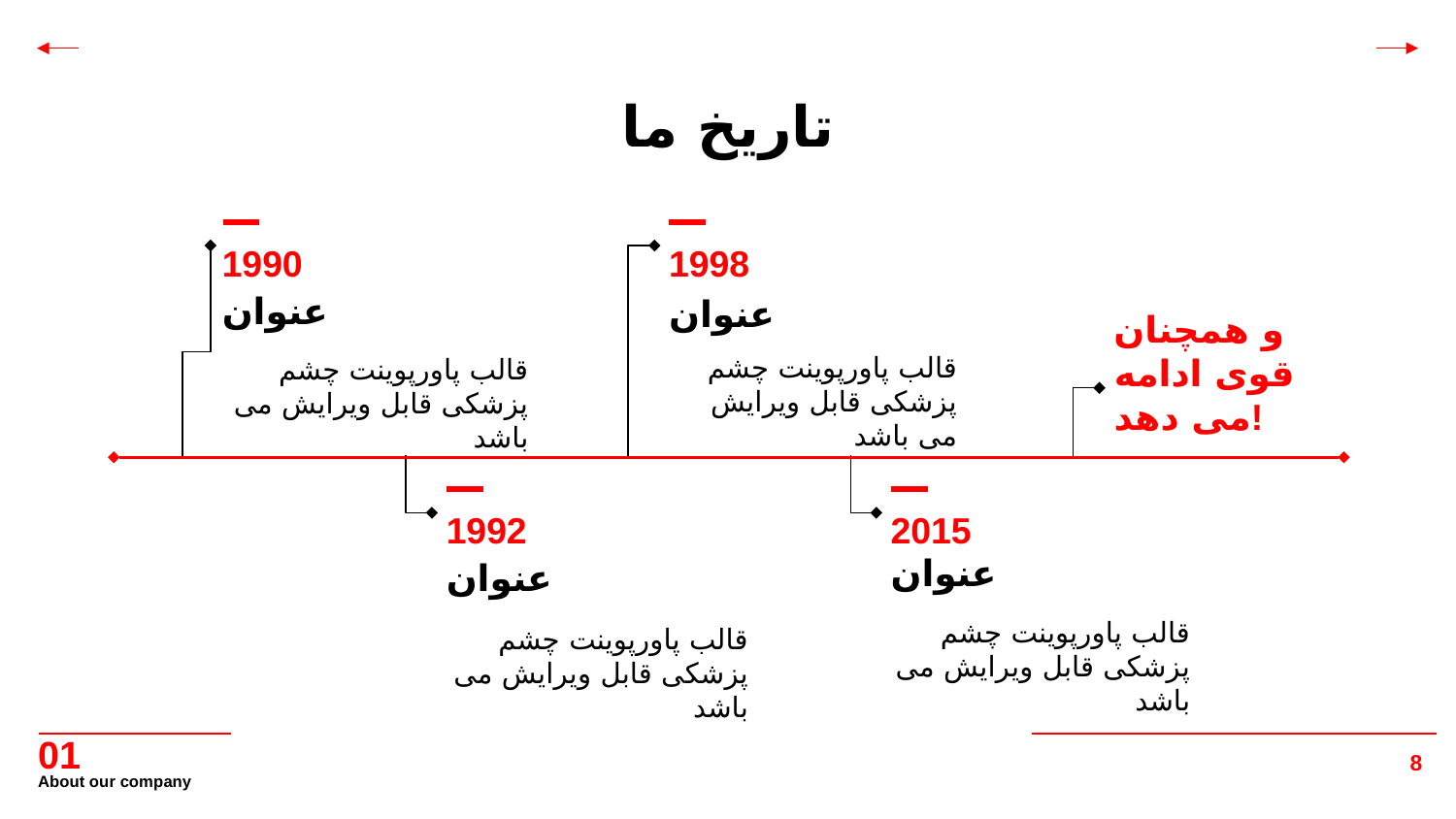

تاریخ ما
1990
1998
عنوان
عنوان
و همچنان قوی ادامه می دهد!
قالب پاورپوینت چشم پزشکی قابل ویرایش می باشد
قالب پاورپوینت چشم پزشکی قابل ویرایش می باشد

1992
2015
عنوان
عنوان
قالب پاورپوینت چشم پزشکی قابل ویرایش می باشد
قالب پاورپوینت چشم پزشکی قابل ویرایش می باشد
01
# About our company